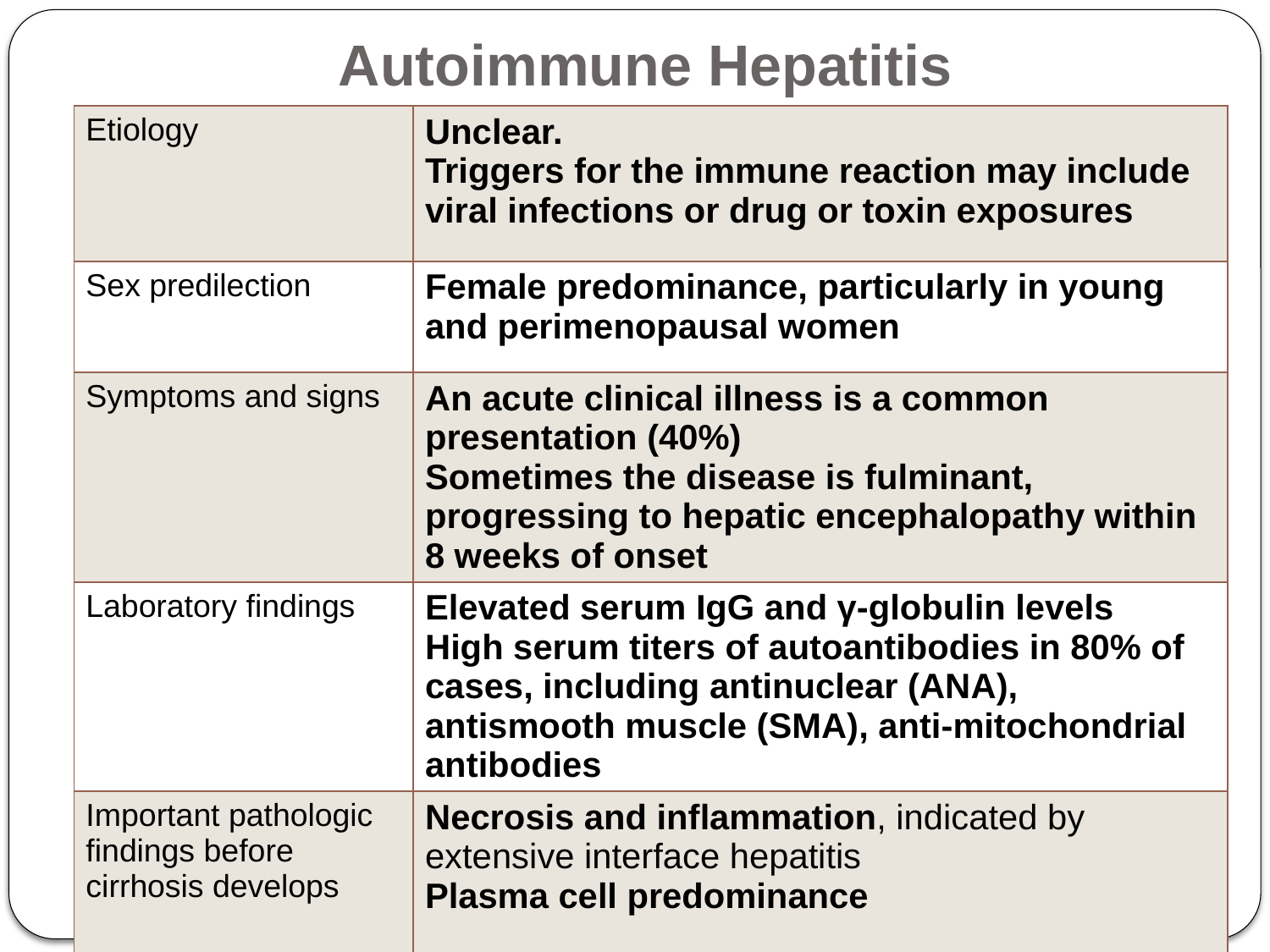

# Autoimmune Hepatitis
| Etiology | Unclear. Triggers for the immune reaction may include viral infections or drug or toxin exposures |
| --- | --- |
| Sex predilection | Female predominance, particularly in young and perimenopausal women |
| Symptoms and signs | An acute clinical illness is a common presentation (40%) Sometimes the disease is fulminant, progressing to hepatic encephalopathy within 8 weeks of onset |
| Laboratory findings | Elevated serum IgG and γ-globulin levels High serum titers of autoantibodies in 80% of cases, including antinuclear (ANA), antismooth muscle (SMA), anti-mitochondrial antibodies |
| Important pathologic findings before cirrhosis develops | Necrosis and inflammation, indicated by extensive interface hepatitis Plasma cell predominance |